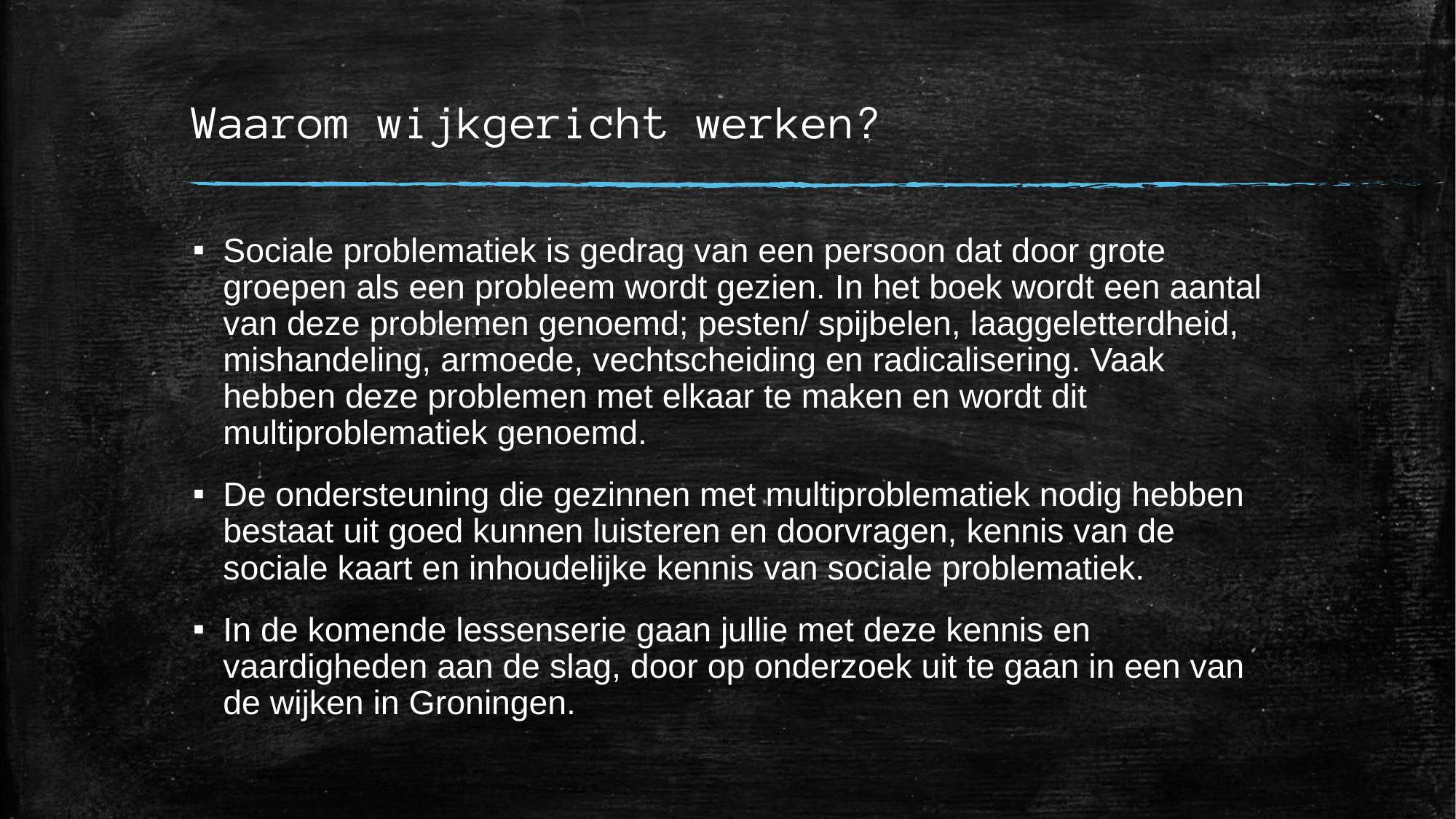

# Waarom wijkgericht werken?
Sociale problematiek is gedrag van een persoon dat door grote groepen als een probleem wordt gezien. In het boek wordt een aantal van deze problemen genoemd; pesten/ spijbelen, laaggeletterdheid, mishandeling, armoede, vechtscheiding en radicalisering. Vaak hebben deze problemen met elkaar te maken en wordt dit multiproblematiek genoemd.
De ondersteuning die gezinnen met multiproblematiek nodig hebben bestaat uit goed kunnen luisteren en doorvragen, kennis van de sociale kaart en inhoudelijke kennis van sociale problematiek.
In de komende lessenserie gaan jullie met deze kennis en vaardigheden aan de slag, door op onderzoek uit te gaan in een van de wijken in Groningen.